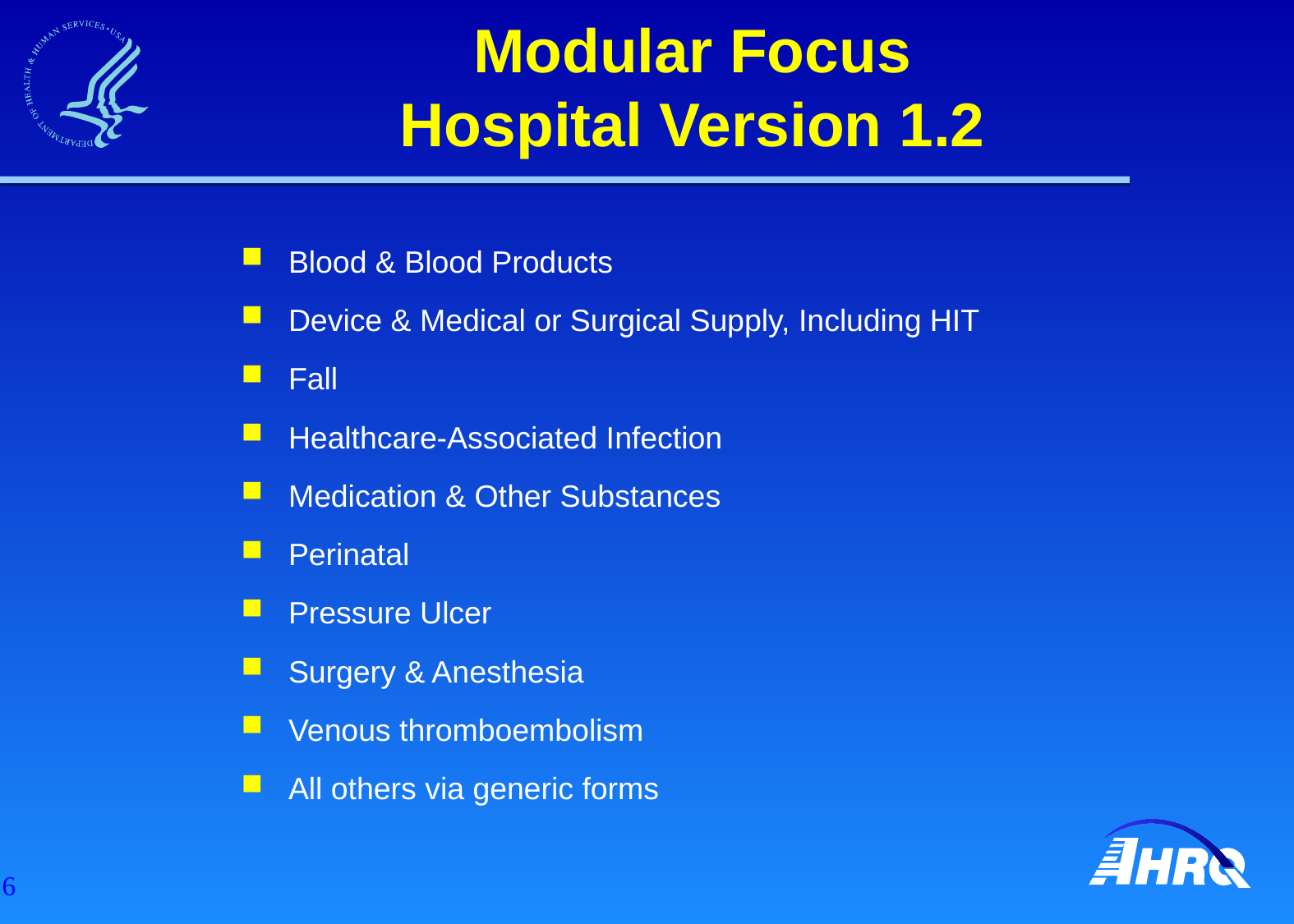

# Modular Focus Hospital Version 1.2
Blood & Blood Products
Device & Medical or Surgical Supply, Including HIT
Fall
Healthcare-Associated Infection
Medication & Other Substances
Perinatal
Pressure Ulcer
Surgery & Anesthesia
Venous thromboembolism
All others via generic forms